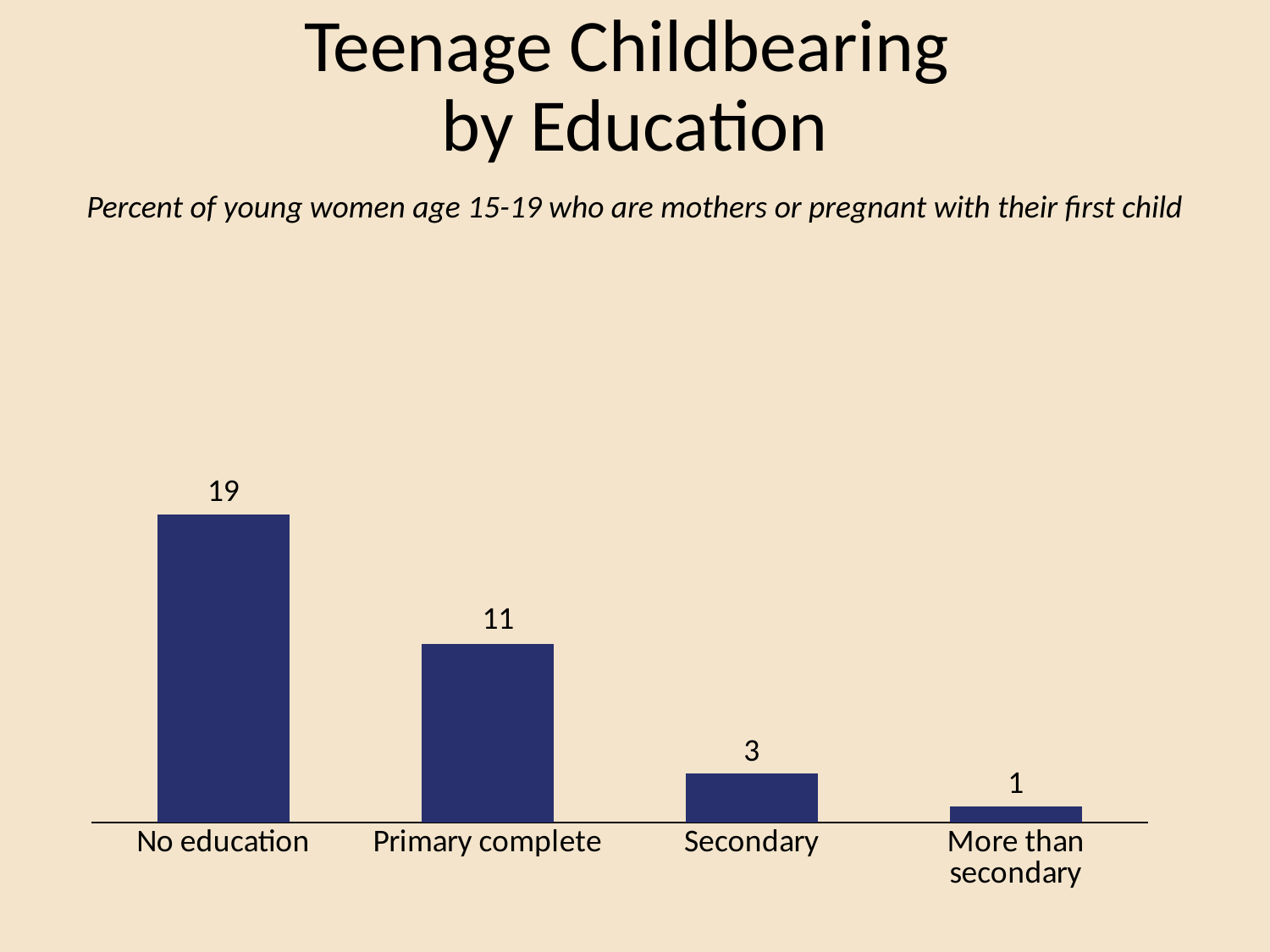

# Teenage Childbearing by Education
Percent of young women age 15-19 who are mothers or pregnant with their first child

### Chart

| Category | Column1 |
|---|---|
| No education | 19.0 |
| Primary complete | 11.0 |
| Secondary | 3.0 |
| More than secondary | 1.0 |